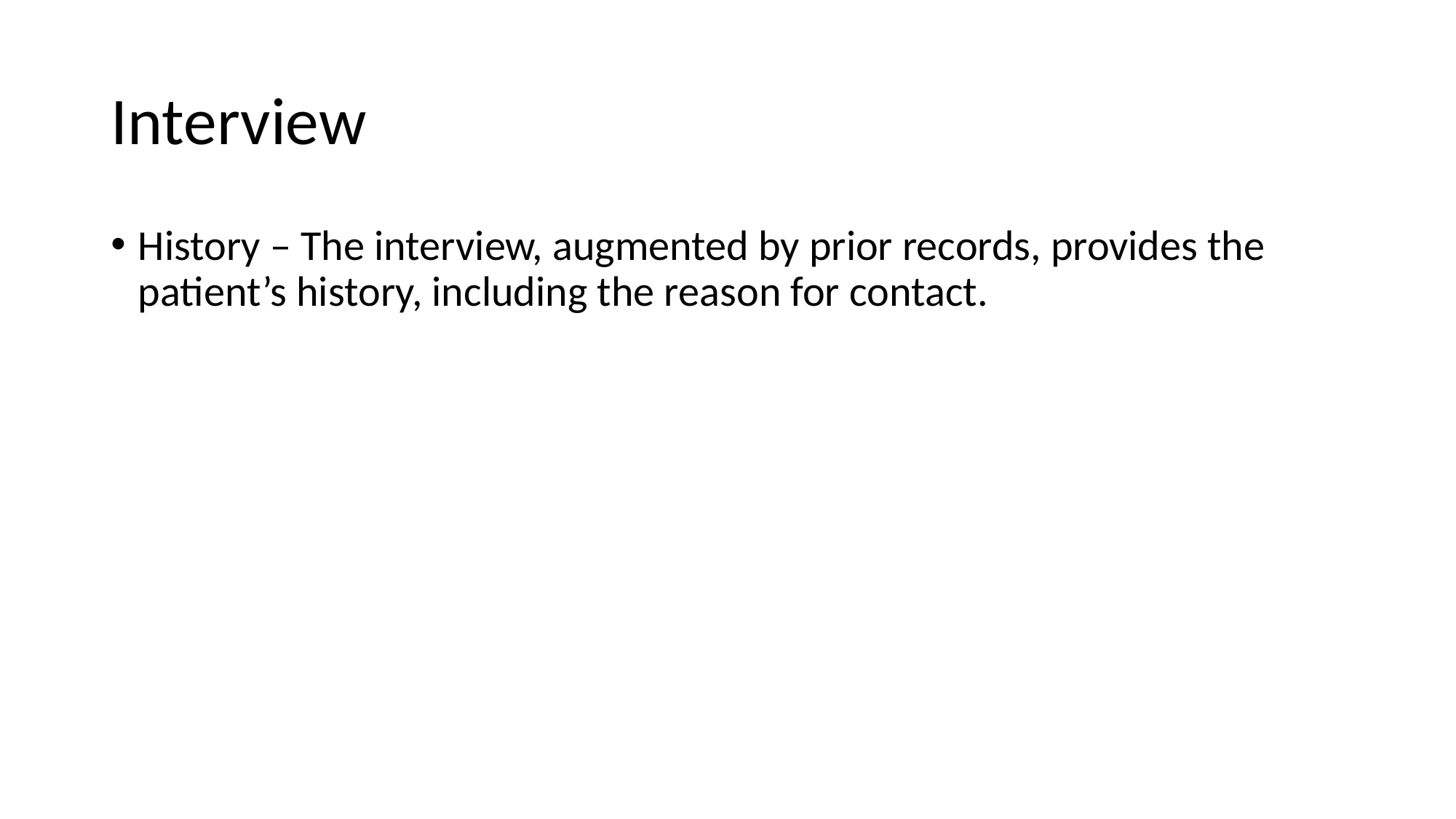

# Interview
History – The interview, augmented by prior records, provides the patient’s history, including the reason for contact.